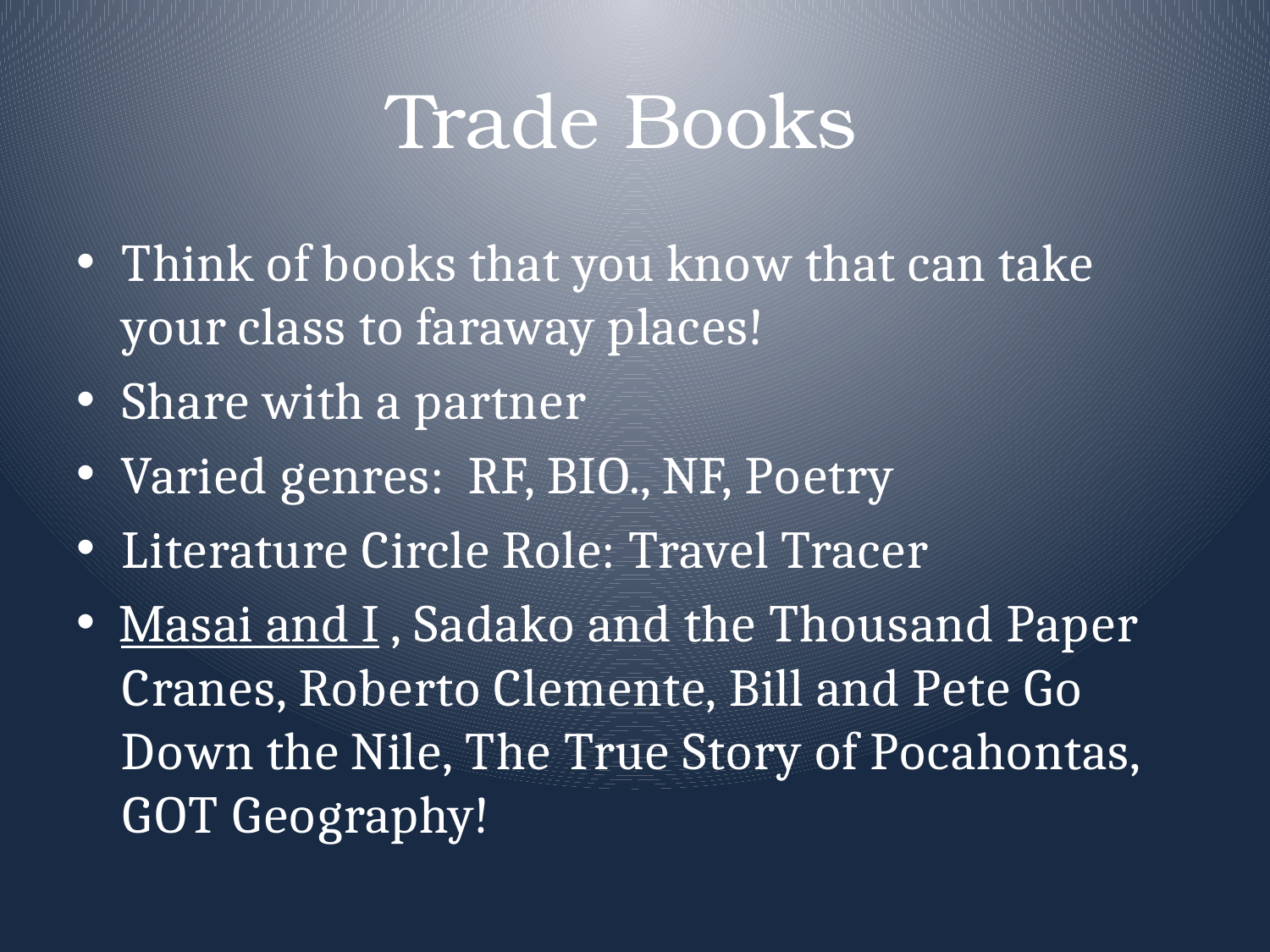

# Trade Books
Think of books that you know that can take your class to faraway places!
Share with a partner
Varied genres:  RF, BIO., NF, Poetry
Literature Circle Role: Travel Tracer
Masai and I , Sadako and the Thousand Paper Cranes, Roberto Clemente, Bill and Pete Go Down the Nile, The True Story of Pocahontas, GOT Geography!